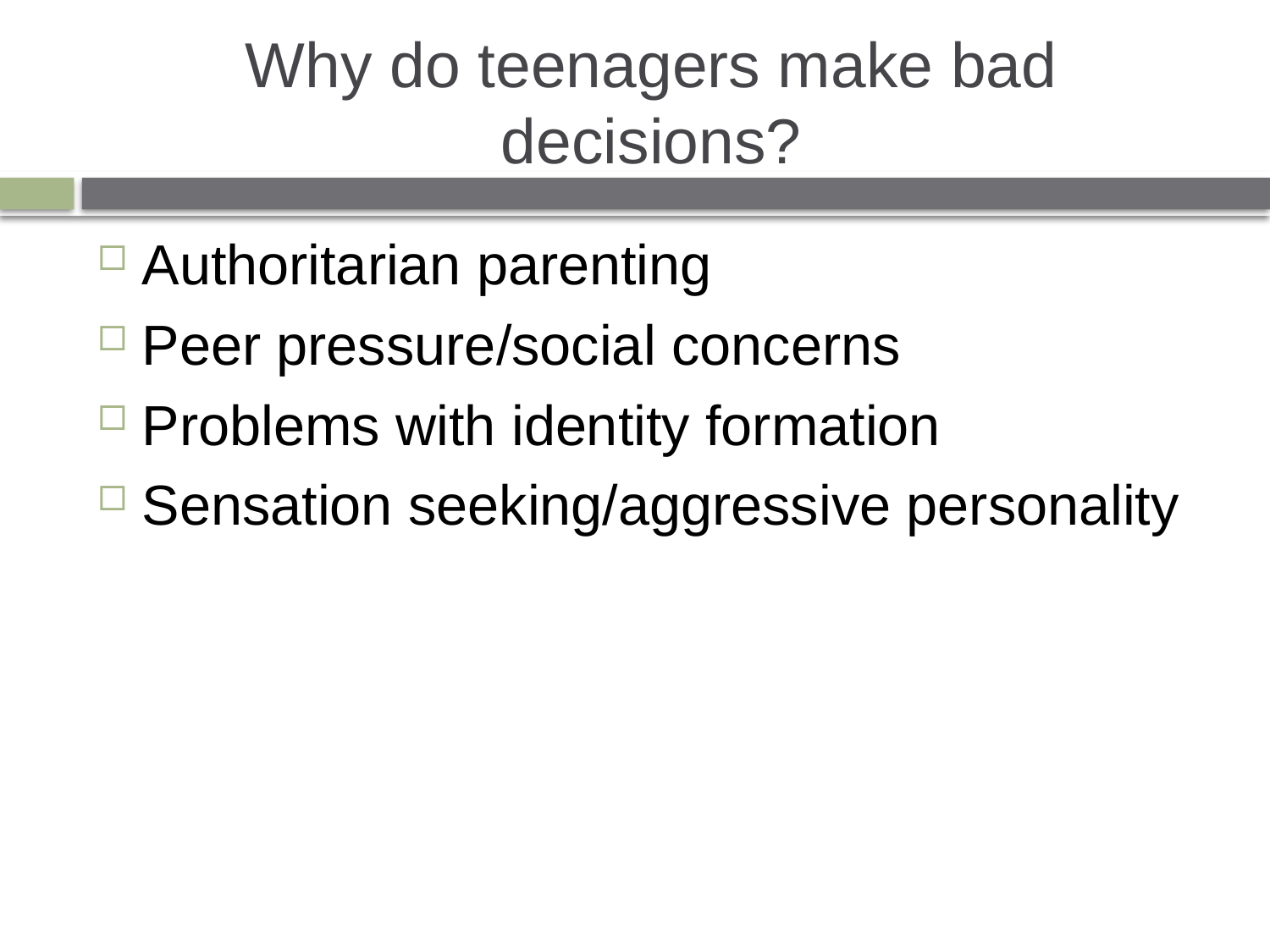

# Why do teenagers make bad decisions?
Authoritarian parenting
Peer pressure/social concerns
Problems with identity formation
Sensation seeking/aggressive personality